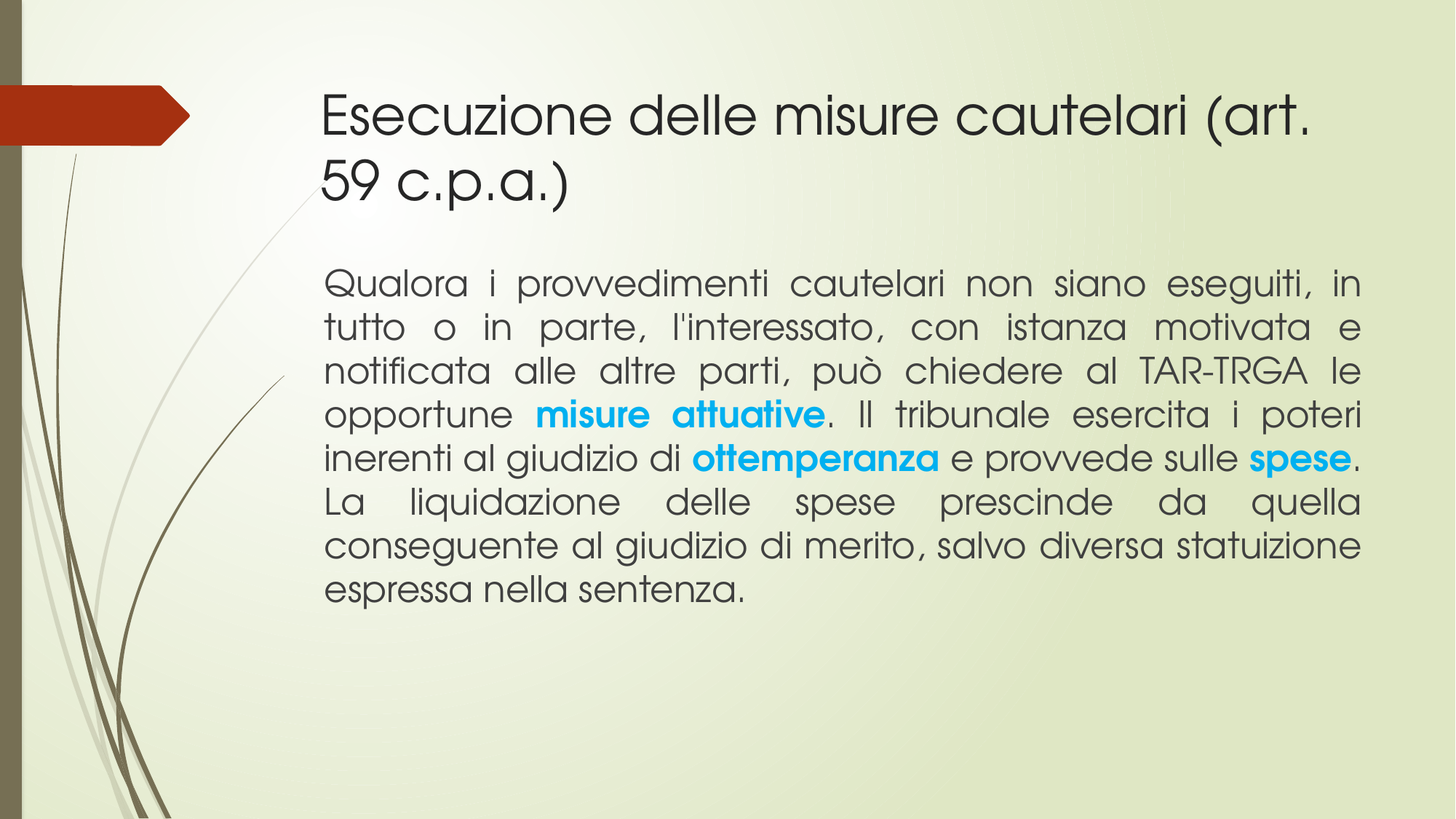

# Esecuzione delle misure cautelari (art. 59 c.p.a.)
Qualora i provvedimenti cautelari non siano eseguiti, in tutto o in parte, l'interessato, con istanza motivata e notificata alle altre parti, può chiedere al TAR-TRGA le opportune misure attuative. Il tribunale esercita i poteri inerenti al giudizio di ottemperanza e provvede sulle spese. La liquidazione delle spese prescinde da quella conseguente al giudizio di merito, salvo diversa statuizione espressa nella sentenza.